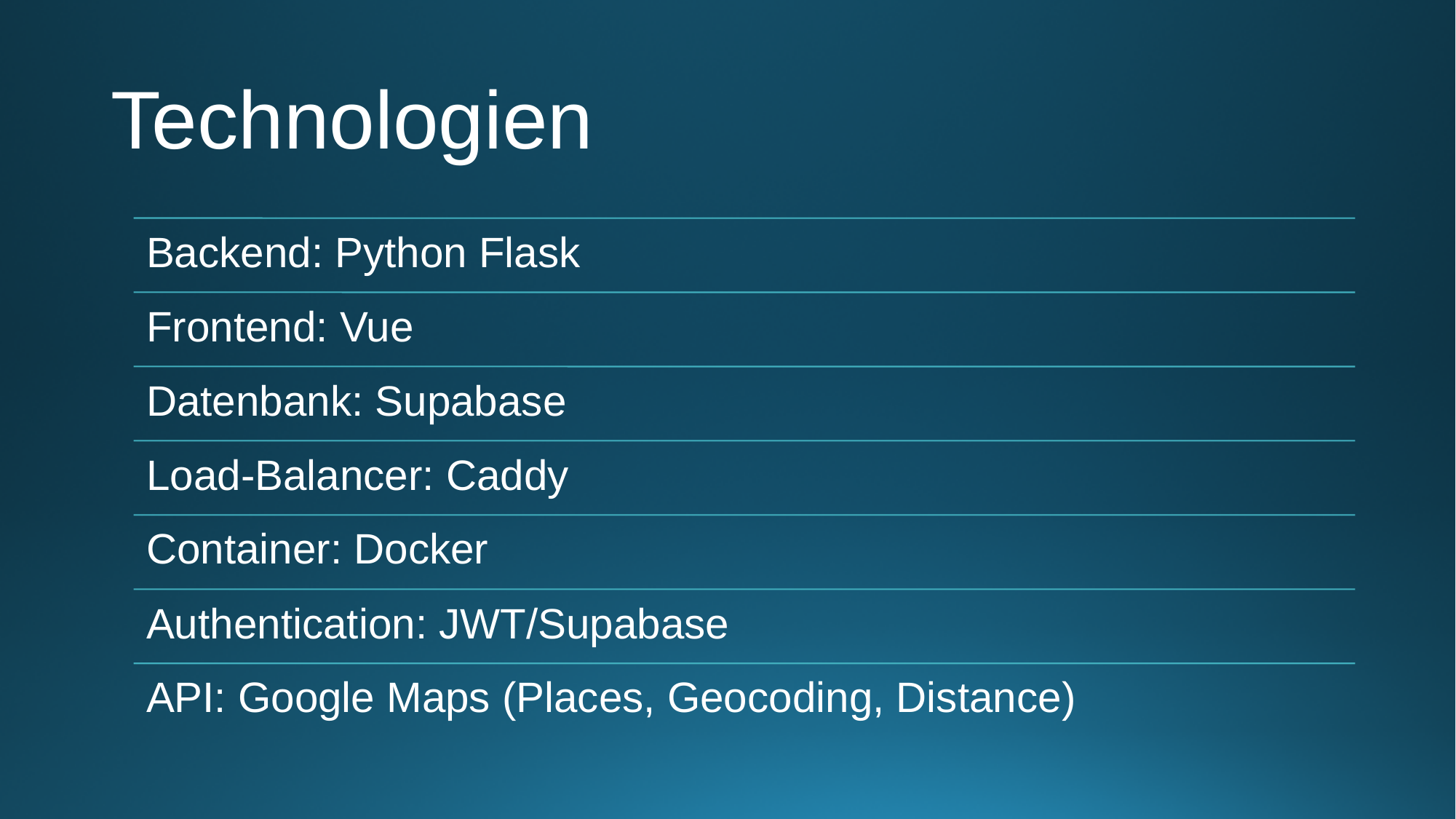

# Technologien
Backend: Python Flask
Frontend: Vue
Datenbank: Supabase
Load-Balancer: Caddy
Container: Docker
Authentication: JWT/Supabase
API: Google Maps (Places, Geocoding, Distance)